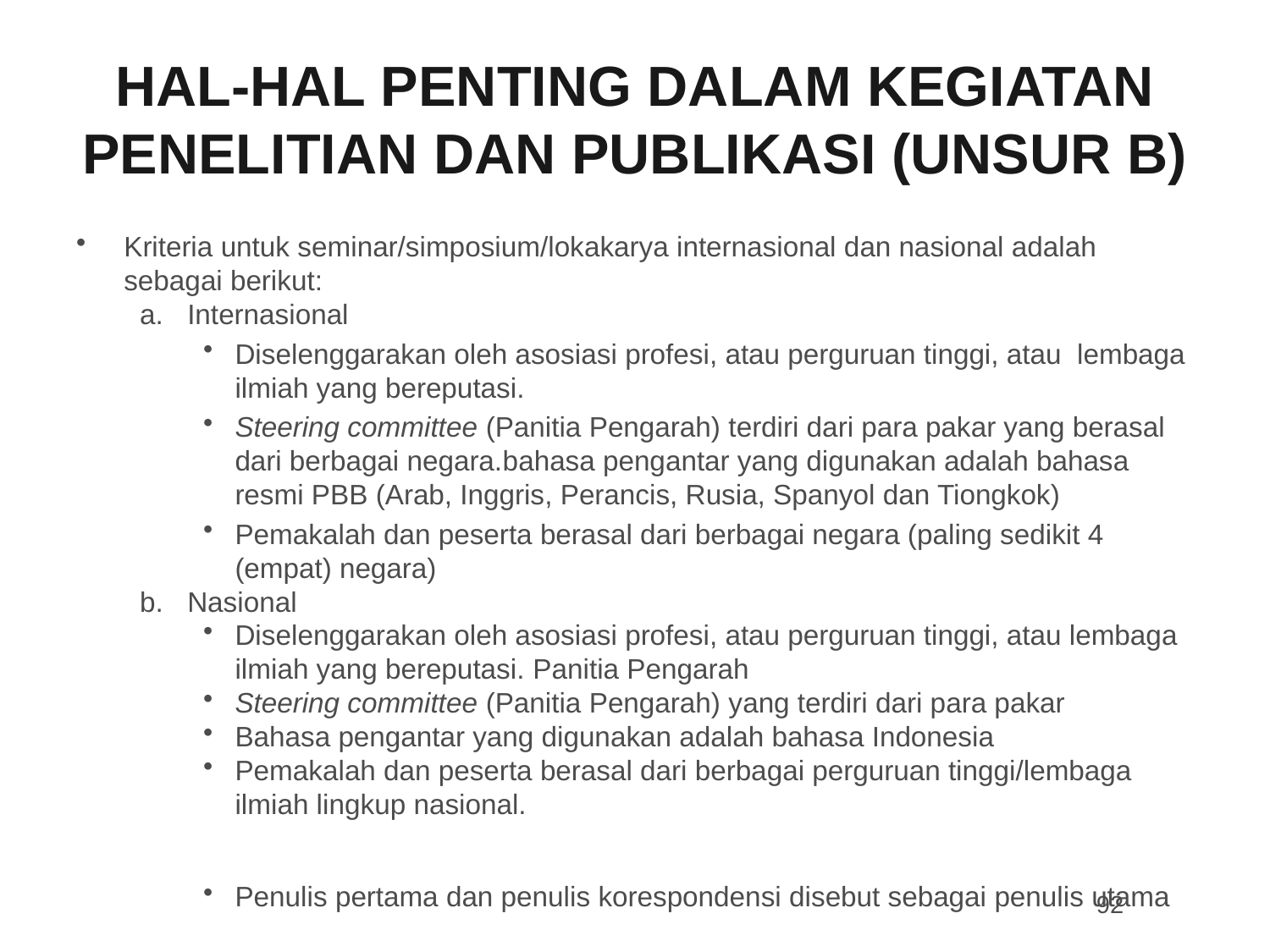

# HAL-HAL PENTING DALAM KEGIATAN PENELITIAN DAN PUBLIKASI (UNSUR B)
Kriteria untuk seminar/simposium/lokakarya internasional dan nasional adalah sebagai berikut:
Internasional
Diselenggarakan oleh asosiasi profesi, atau perguruan tinggi, atau  lembaga ilmiah yang bereputasi.
Steering committee (Panitia Pengarah) terdiri dari para pakar yang berasal dari berbagai negara.bahasa pengantar yang digunakan adalah bahasa resmi PBB (Arab, Inggris, Perancis, Rusia, Spanyol dan Tiongkok)
Pemakalah dan peserta berasal dari berbagai negara (paling sedikit 4 (empat) negara)
Nasional
Diselenggarakan oleh asosiasi profesi, atau perguruan tinggi, atau lembaga ilmiah yang bereputasi. Panitia Pengarah
Steering committee (Panitia Pengarah) yang terdiri dari para pakar
Bahasa pengantar yang digunakan adalah bahasa Indonesia
Pemakalah dan peserta berasal dari berbagai perguruan tinggi/lembaga ilmiah lingkup nasional.

Penulis pertama dan penulis korespondensi disebut sebagai penulis utama

92